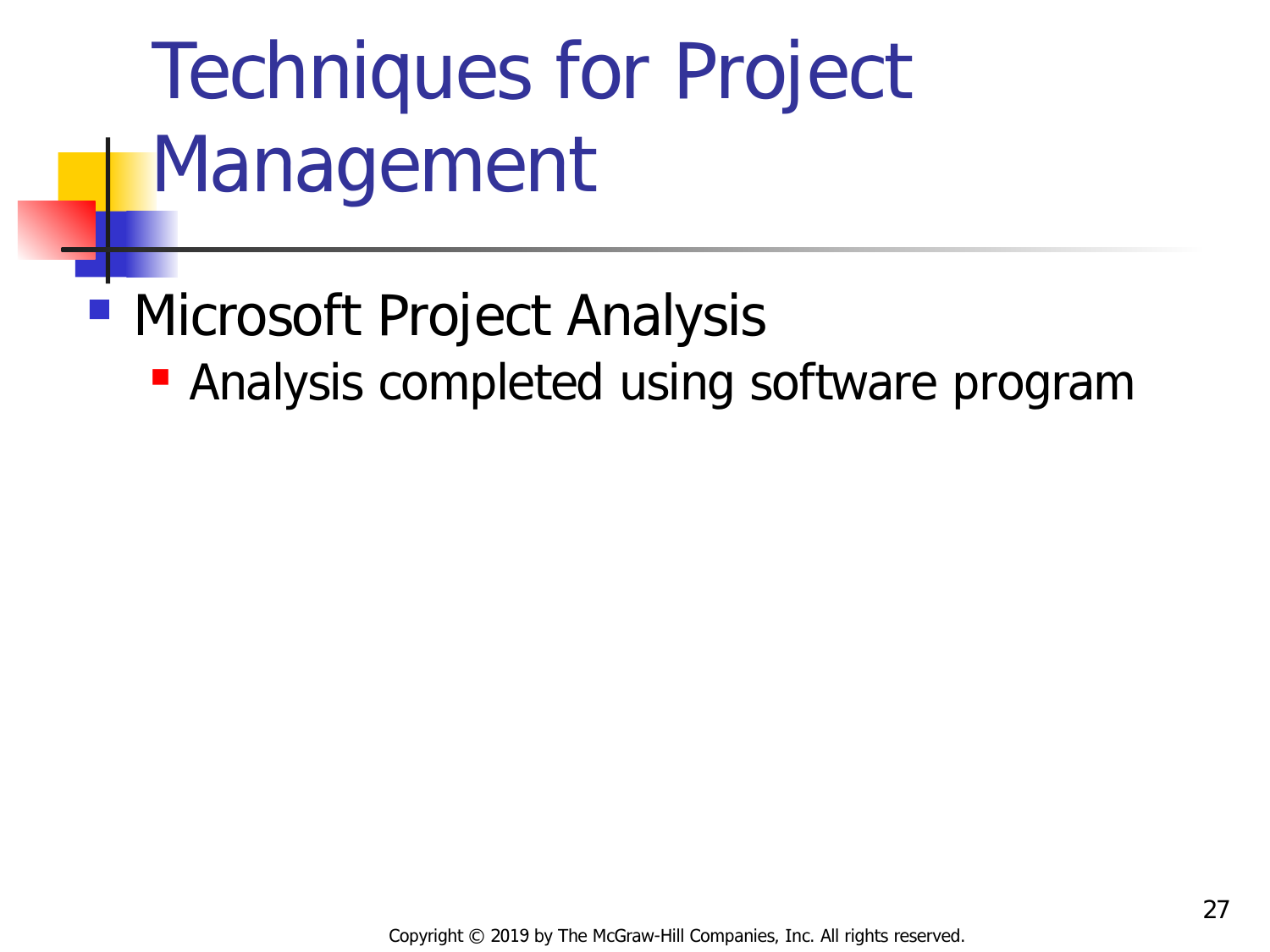

# Techniques for Project Management
Microsoft Project Analysis
Analysis completed using software program
27
Copyright © 2019 by The McGraw-Hill Companies, Inc. All rights reserved.